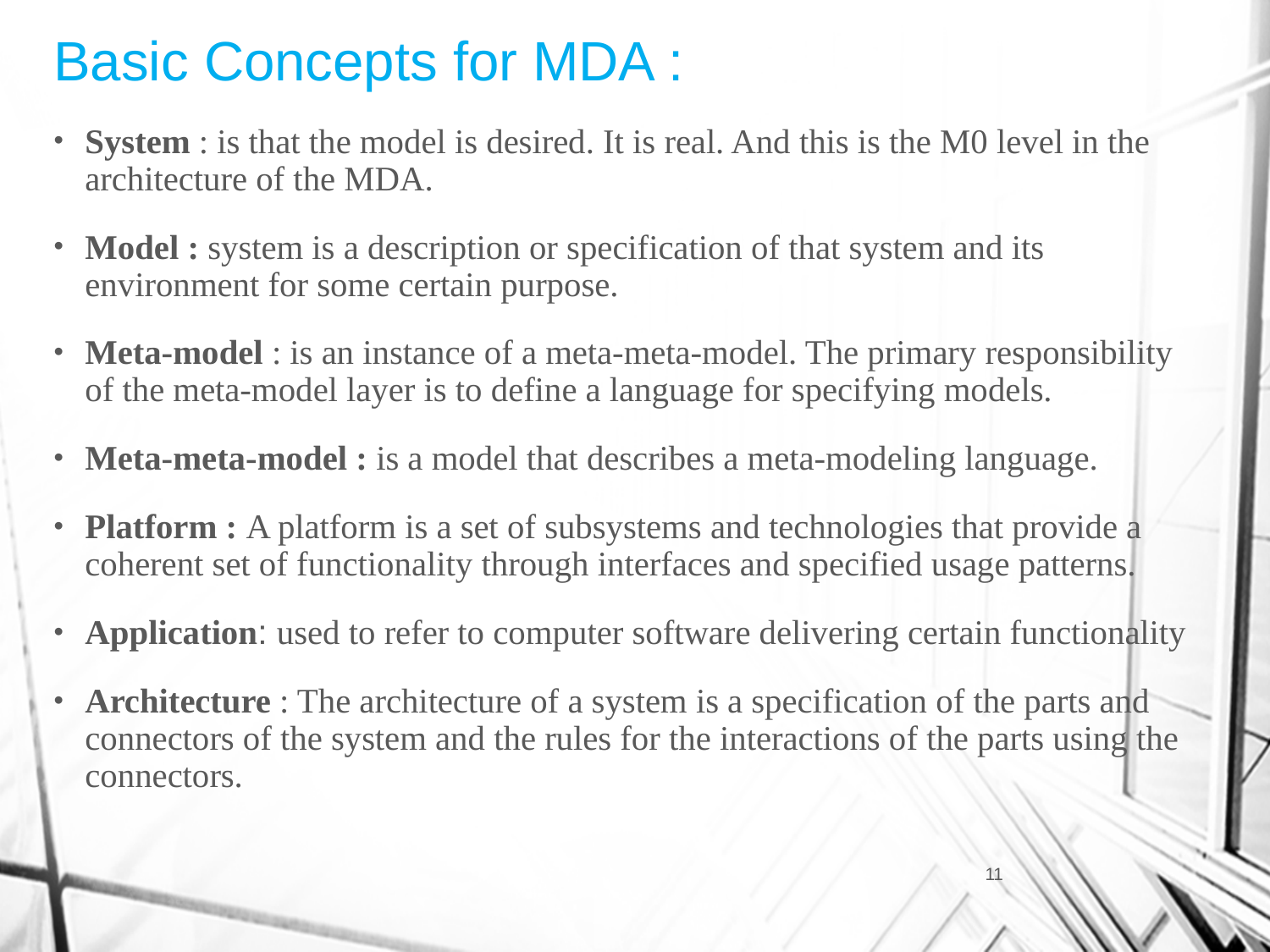

Basic Concepts for MDA :
System : is that the model is desired. It is real. And this is the M0 level in the architecture of the MDA.
Model : system is a description or specification of that system and its environment for some certain purpose.
Meta-model : is an instance of a meta-meta-model. The primary responsibility of the meta-model layer is to define a language for specifying models.
Meta-meta-model : is a model that describes a meta-modeling language.
Platform : A platform is a set of subsystems and technologies that provide a coherent set of functionality through interfaces and specified usage patterns.
Application: used to refer to computer software delivering certain functionality
Architecture : The architecture of a system is a specification of the parts and connectors of the system and the rules for the interactions of the parts using the connectors.
11